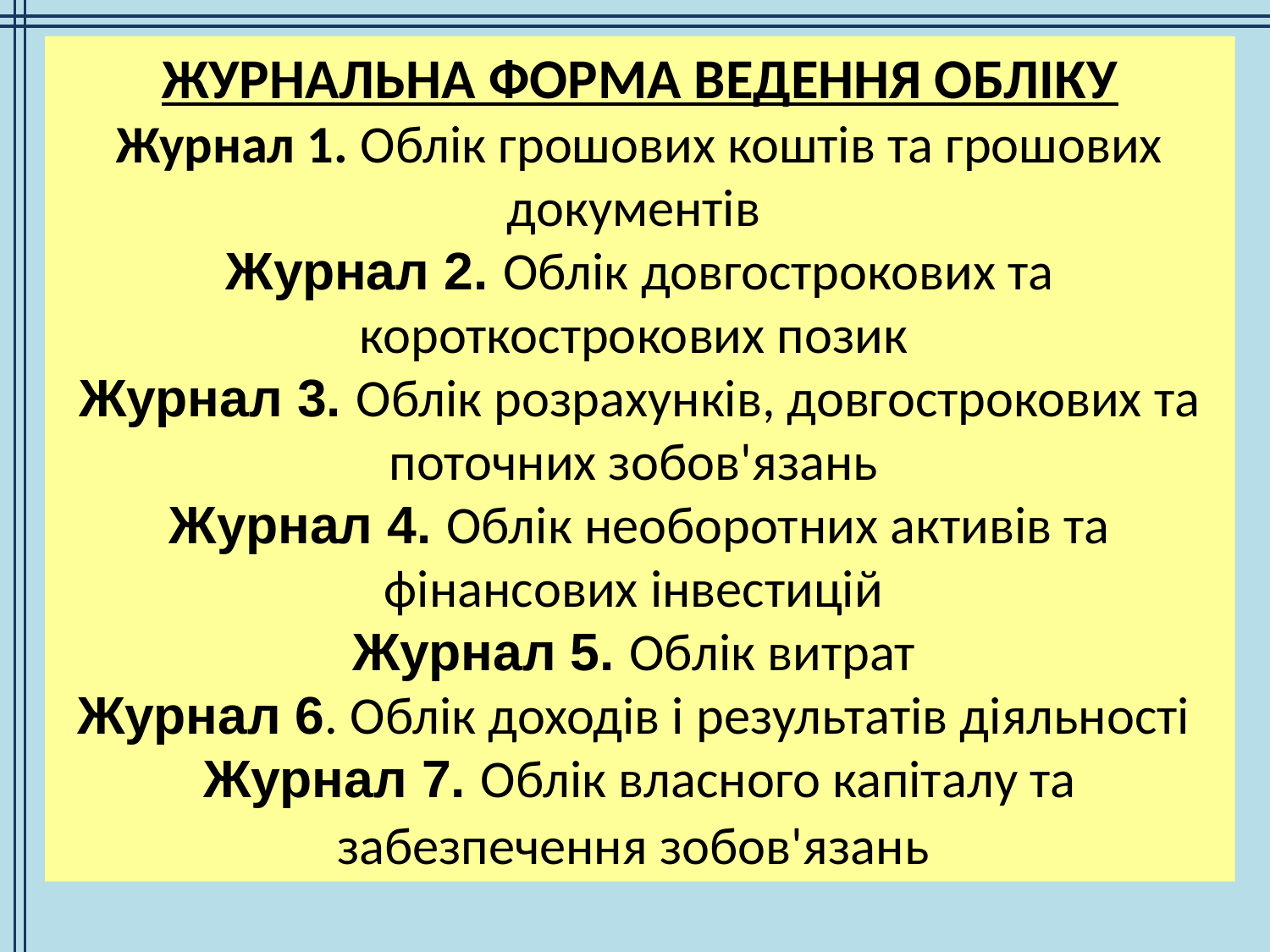

ЖУРНАЛЬНА ФОРМА ВЕДЕННЯ ОБЛІКУ
Журнал 1. Облік грошових коштів та грошових документів
Журнал 2. Облік довгострокових та короткострокових позик
Журнал 3. Облік розрахунків, довгострокових та поточних зобов'язань
Журнал 4. Облік необоротних активів та фінансових інвестицій
Журнал 5. Облік витрат
Журнал 6. Облік доходів і результатів діяльності
Журнал 7. Облік власного капіталу та забезпечення зобов'язань